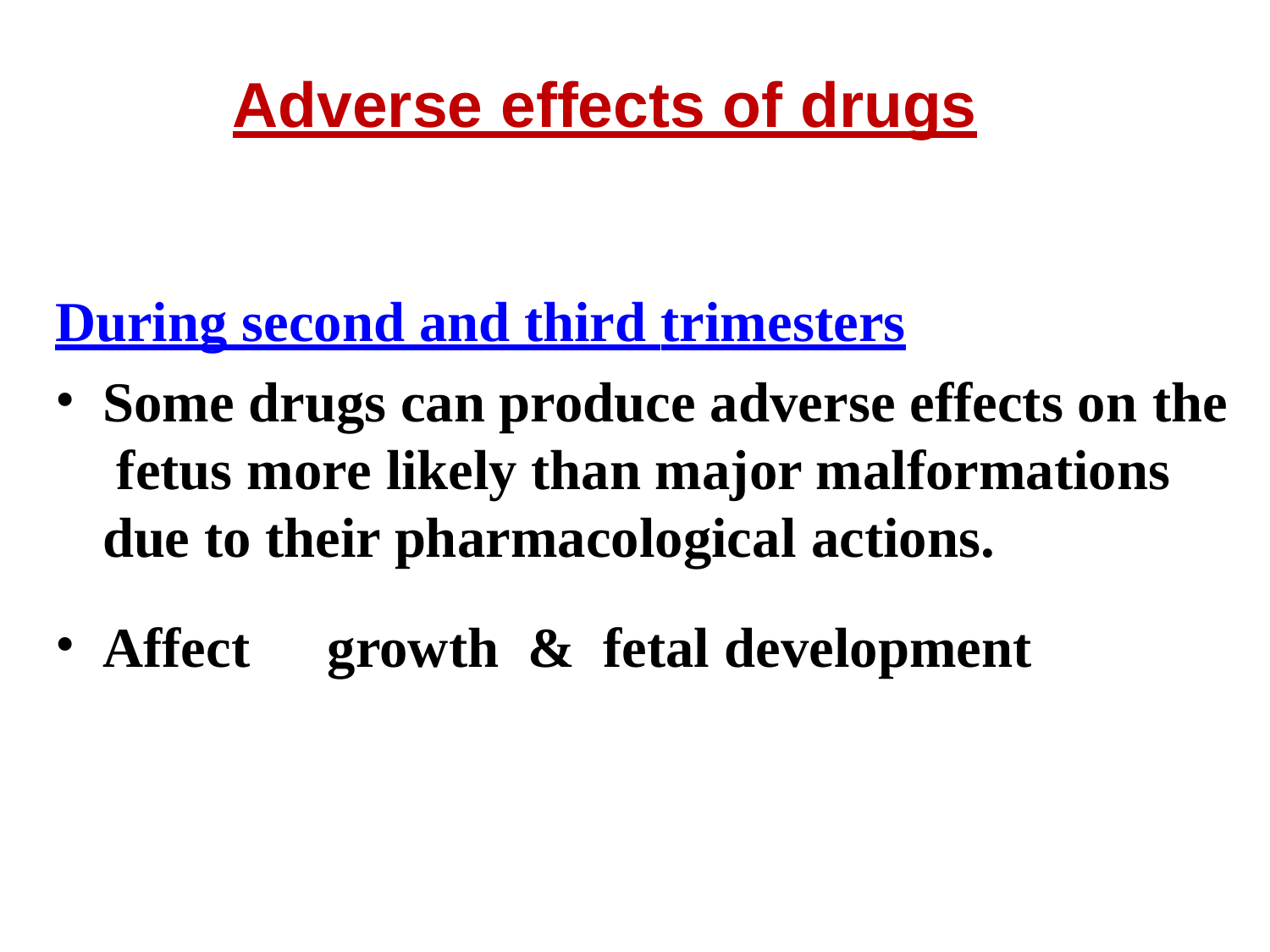

# Adverse effects of drugs
During second and third trimesters
Some drugs can produce adverse effects on the  fetus more likely than major malformations  due to their pharmacological actions.
Affect	growth	&	fetal development